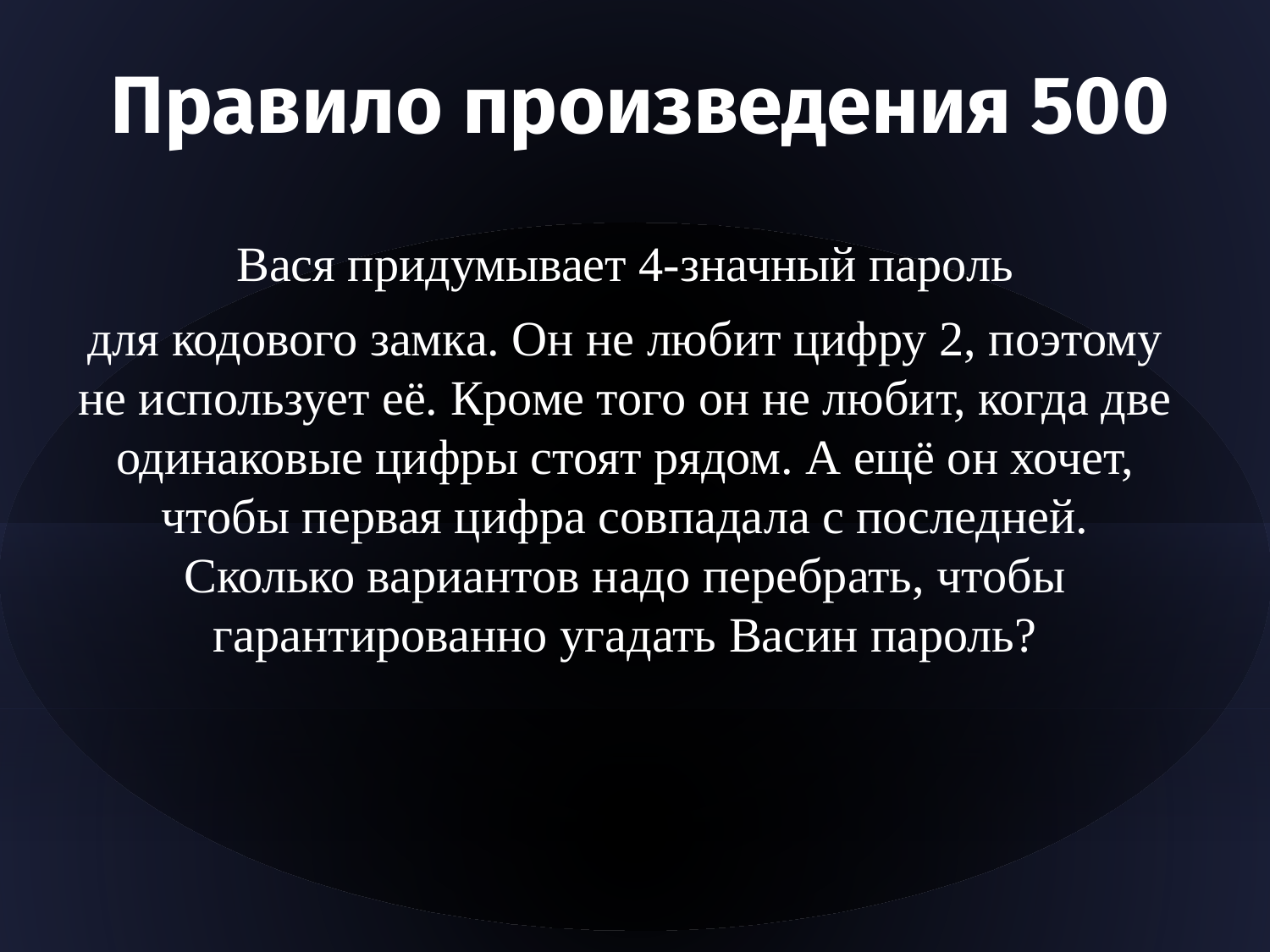

# Правило произведения 500
Вася придумывает 4-значный пароль
для кодового замка. Он не любит цифру 2, поэтому не использует её. Кроме того он не любит, когда две одинаковые цифры стоят рядом. А ещё он хочет, чтобы первая цифра совпадала с последней. Сколько вариантов надо перебрать, чтобы гарантированно угадать Васин пароль?